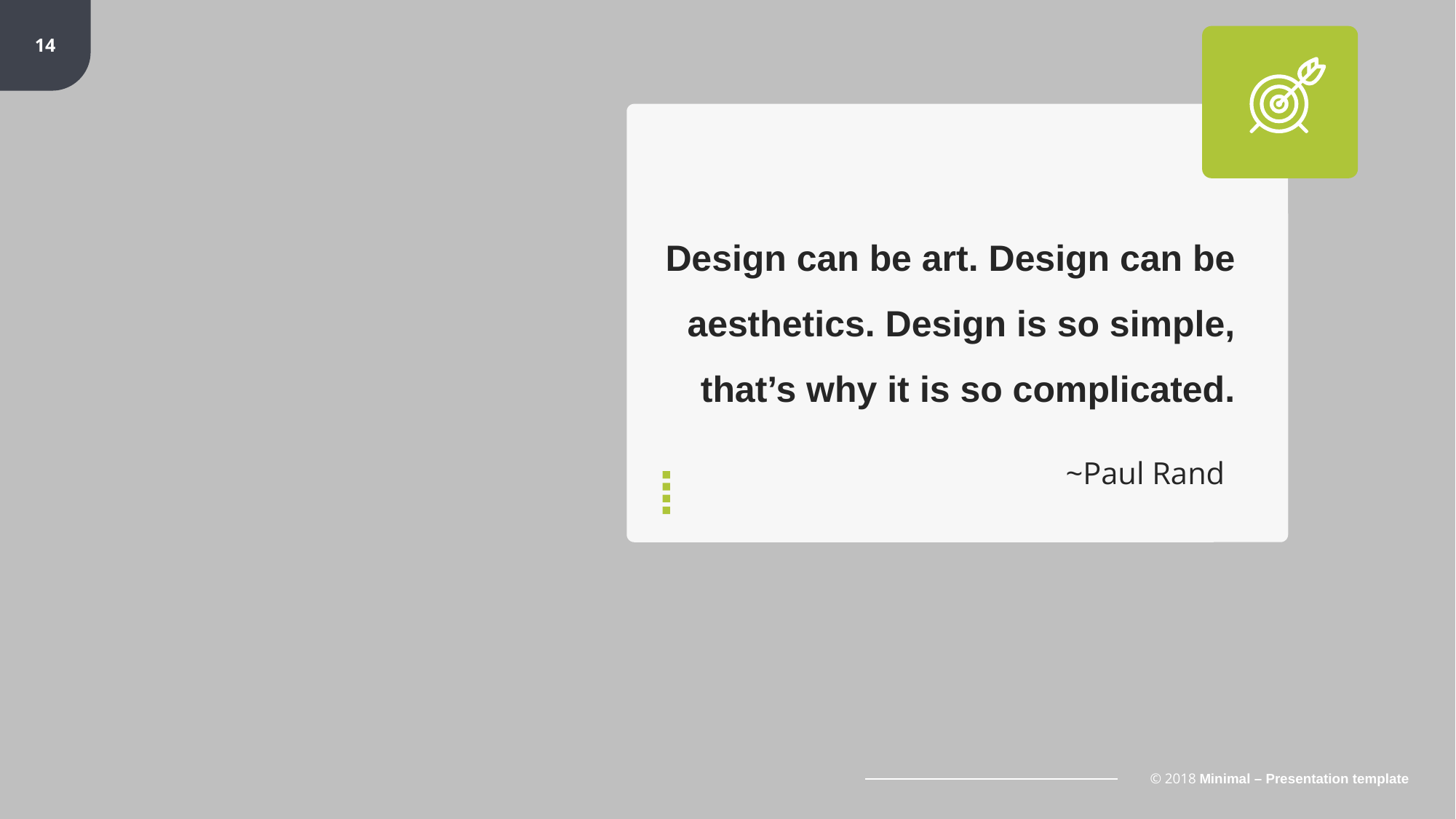

Design can be art. Design can be aesthetics. Design is so simple, that’s why it is so complicated.
~Paul Rand